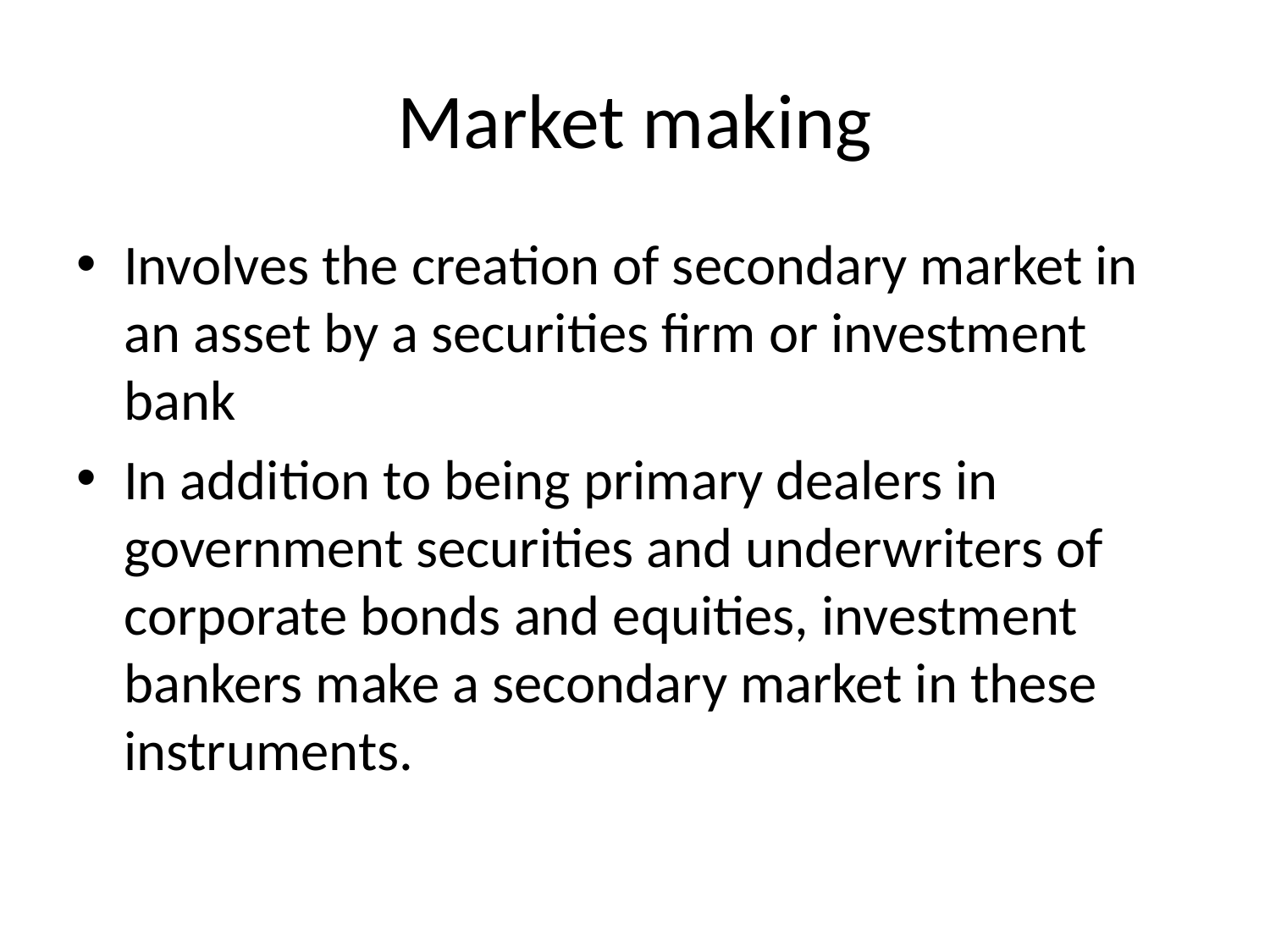

# Market making
Involves the creation of secondary market in an asset by a securities firm or investment bank
In addition to being primary dealers in government securities and underwriters of corporate bonds and equities, investment bankers make a secondary market in these instruments.